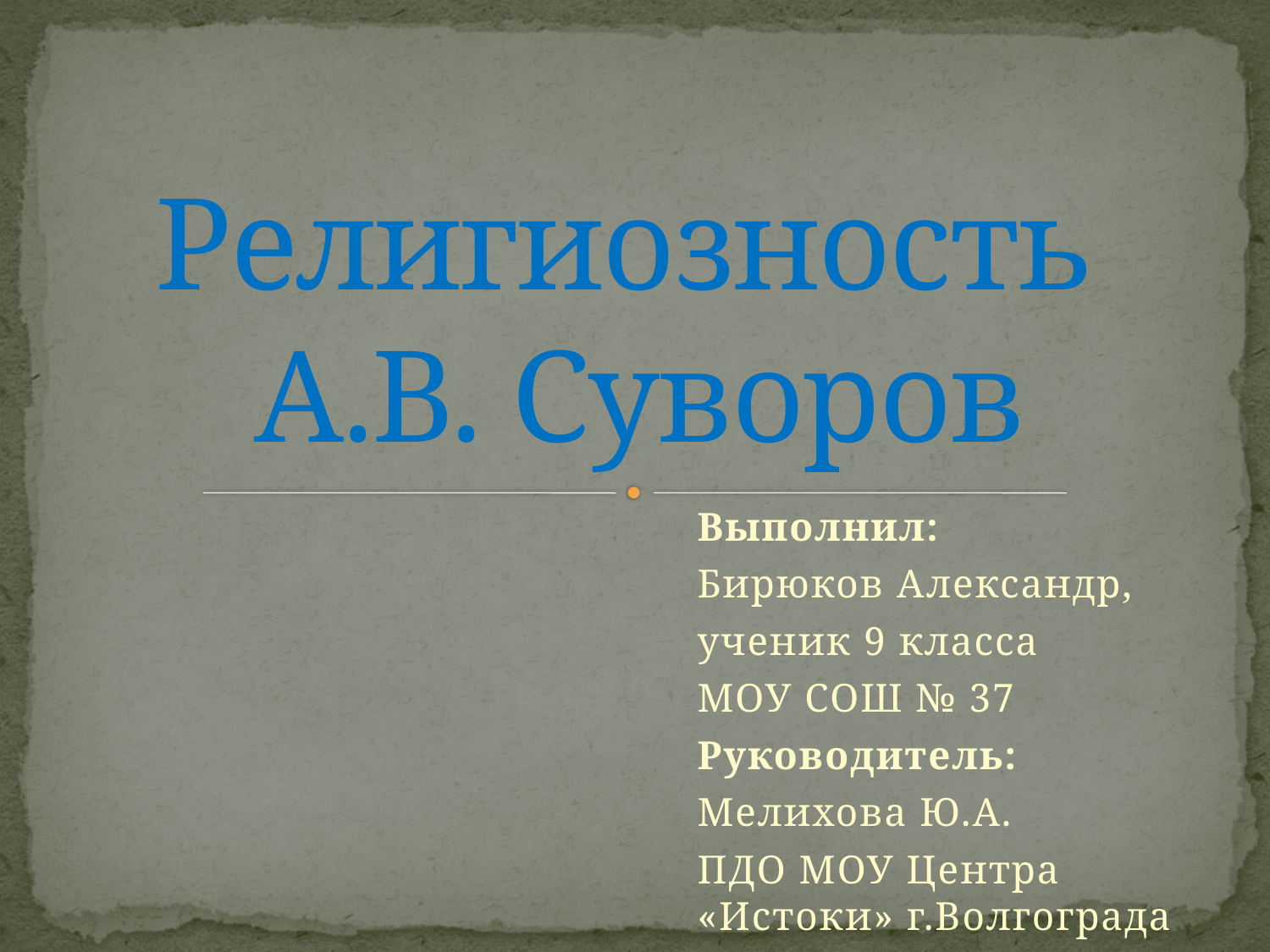

# Религиозность А.В. Суворов
Выполнил:
Бирюков Александр,
ученик 9 класса
МОУ СОШ № 37
Руководитель:
Мелихова Ю.А.
ПДО МОУ Центра «Истоки» г.Волгограда